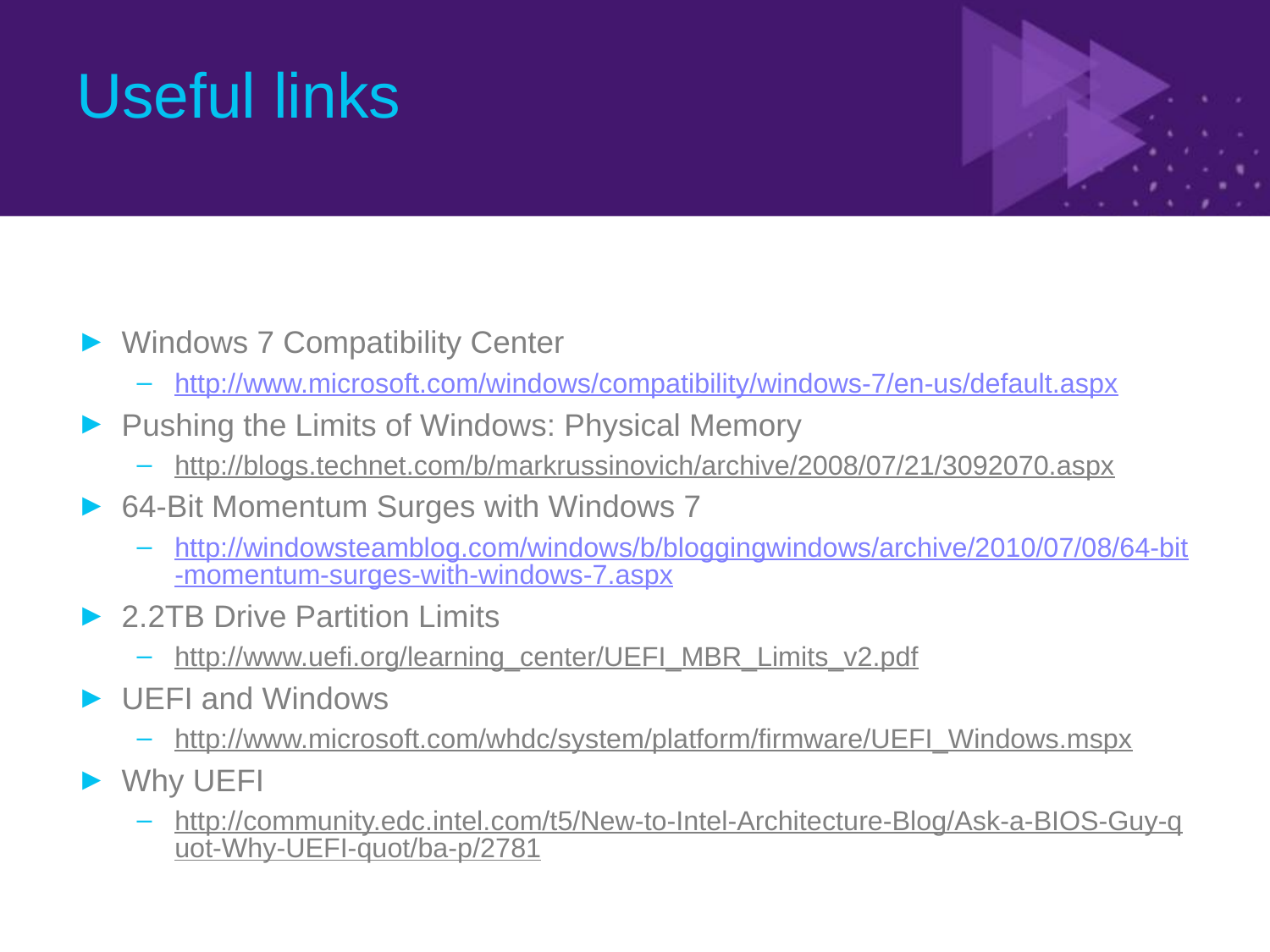

# Useful links
Windows 7 Compatibility Center
http://www.microsoft.com/windows/compatibility/windows-7/en-us/default.aspx
Pushing the Limits of Windows: Physical Memory
http://blogs.technet.com/b/markrussinovich/archive/2008/07/21/3092070.aspx
64-Bit Momentum Surges with Windows 7
http://windowsteamblog.com/windows/b/bloggingwindows/archive/2010/07/08/64-bit-momentum-surges-with-windows-7.aspx
2.2TB Drive Partition Limits
http://www.uefi.org/learning_center/UEFI_MBR_Limits_v2.pdf
UEFI and Windows
http://www.microsoft.com/whdc/system/platform/firmware/UEFI_Windows.mspx
Why UEFI
http://community.edc.intel.com/t5/New-to-Intel-Architecture-Blog/Ask-a-BIOS-Guy-quot-Why-UEFI-quot/ba-p/2781